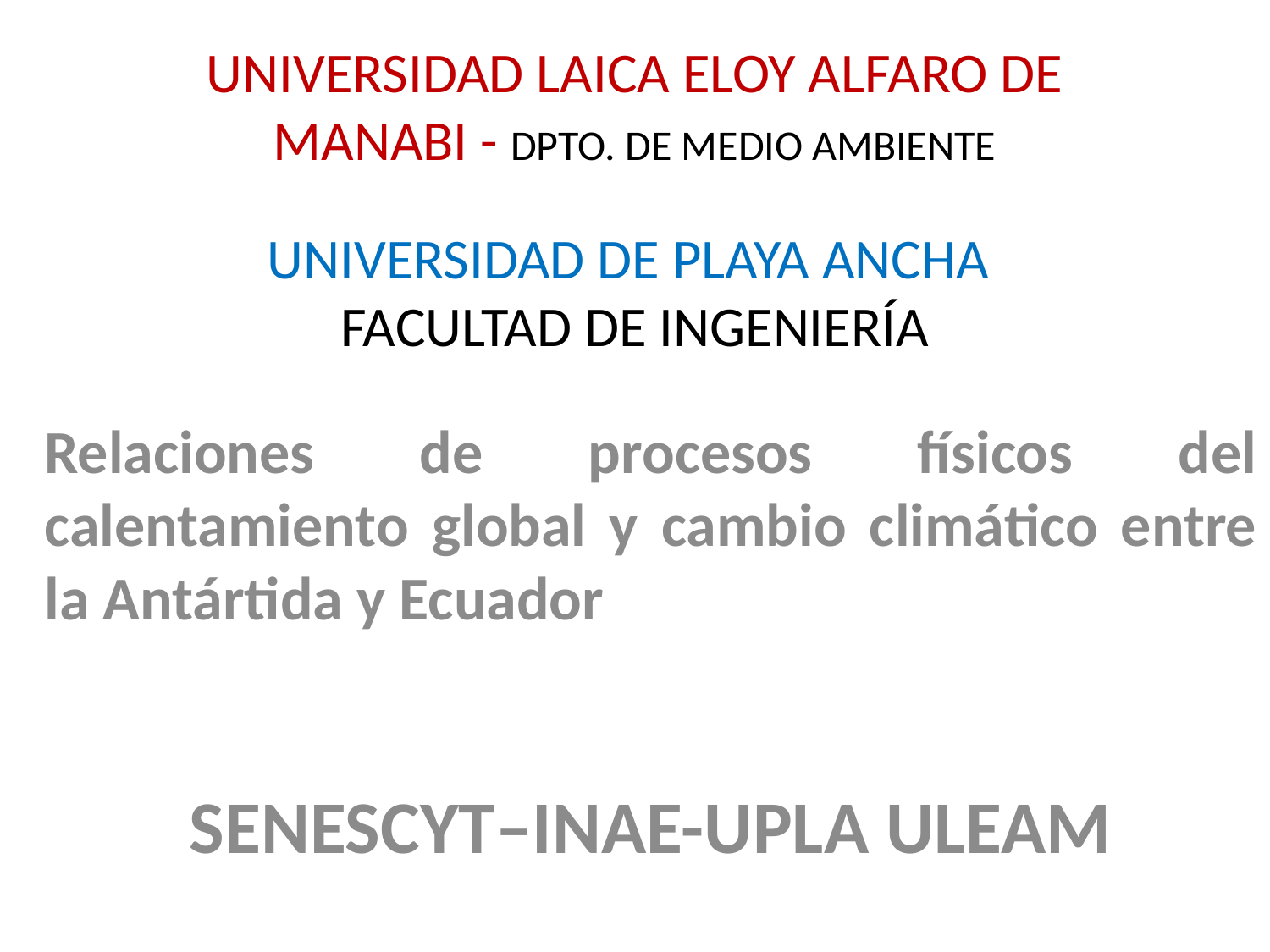

# UNIVERSIDAD LAICA ELOY ALFARO DE MANABI - DPTO. DE MEDIO AMBIENTE UNIVERSIDAD DE PLAYA ANCHA FACULTAD DE INGENIERÍA
Relaciones de procesos físicos del calentamiento global y cambio climático entre la Antártida y Ecuador

SENESCYT–INAE-UPLA ULEAM